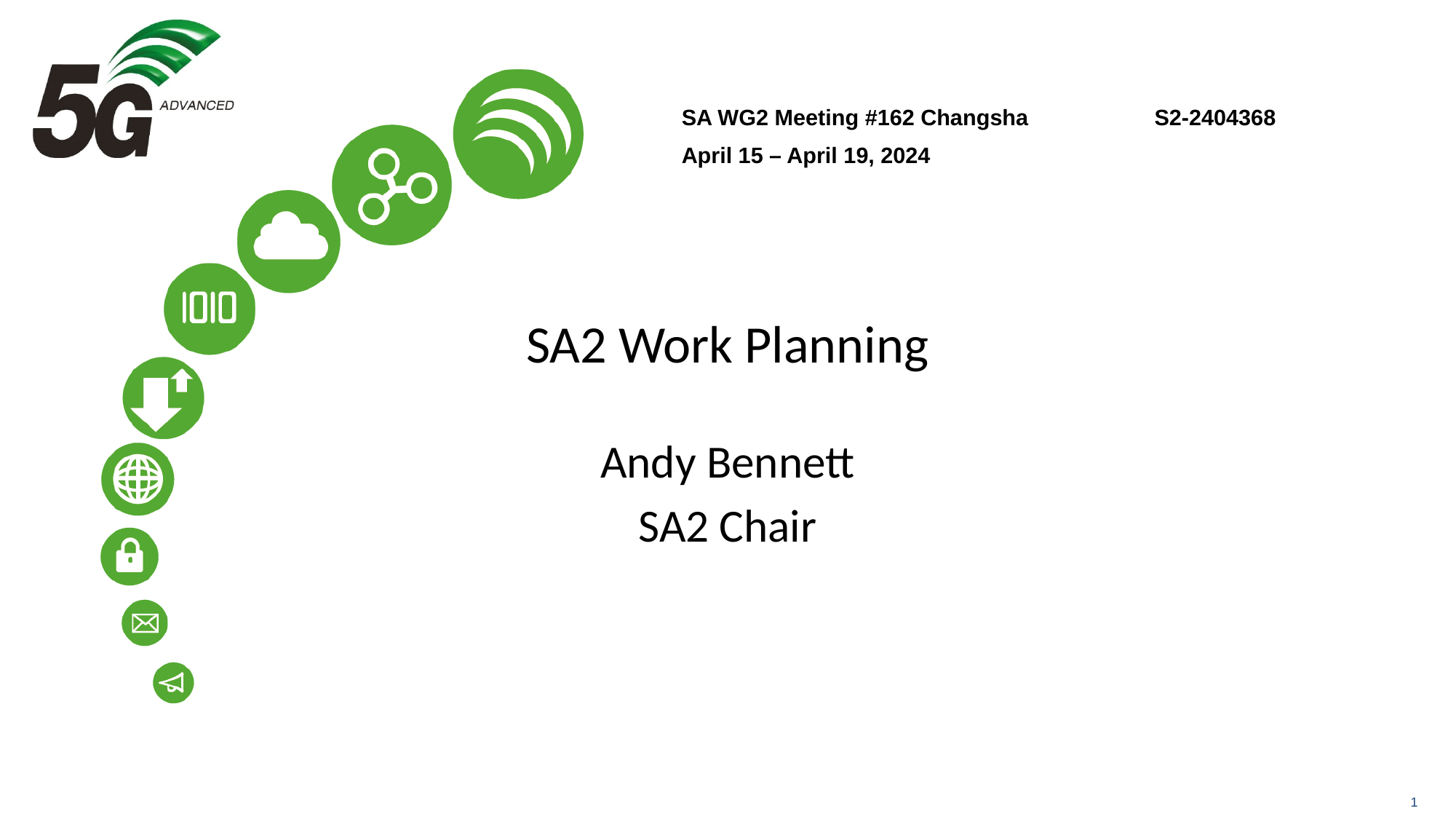

SA WG2 Meeting #162 Changsha	S2-2404368
April 15 – April 19, 2024
# SA2 Work Planning
Andy Bennett
SA2 Chair